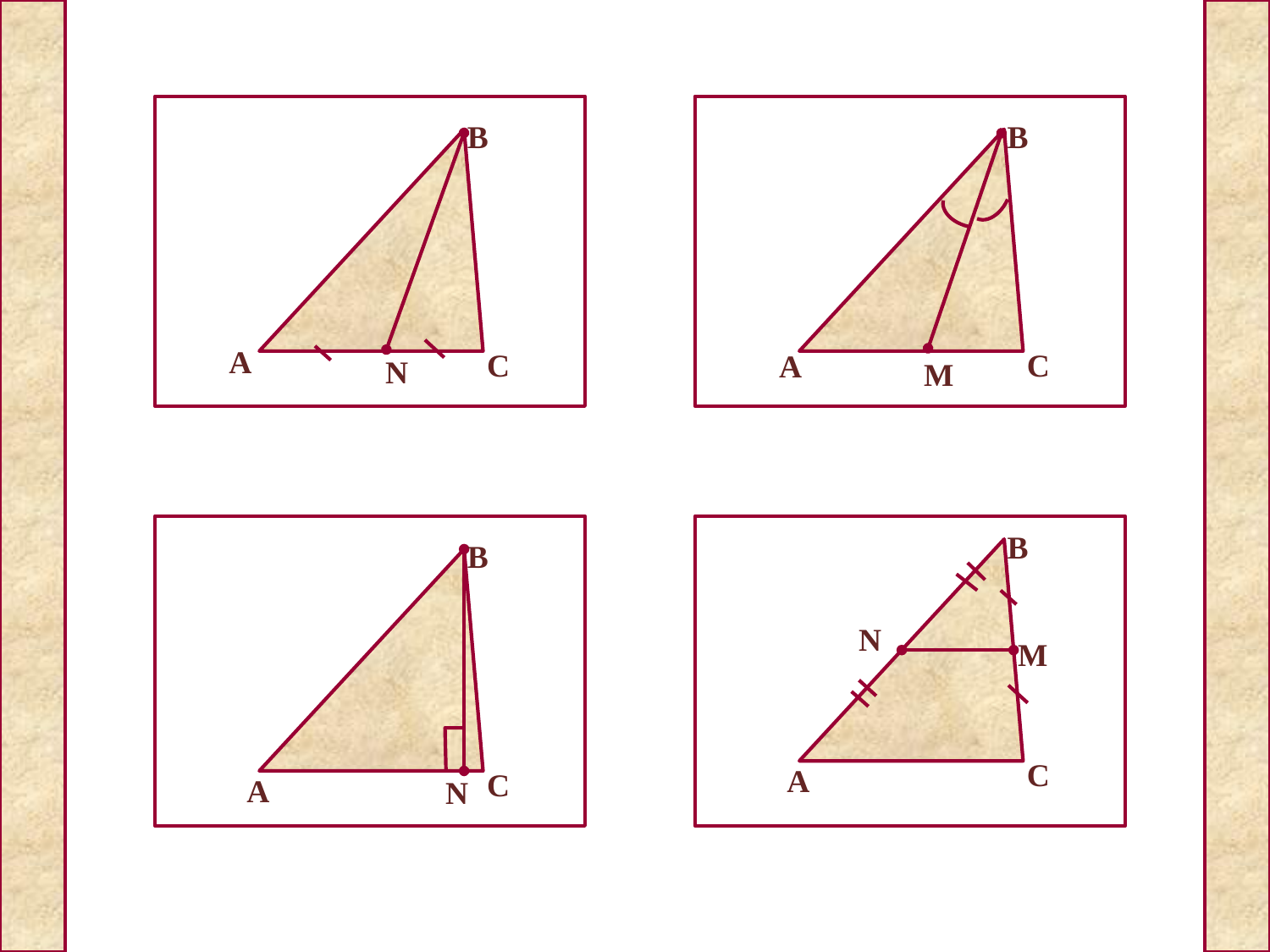

B

А
C
N
B

C
А
M

B
B

C
А
N

N
M

C
А